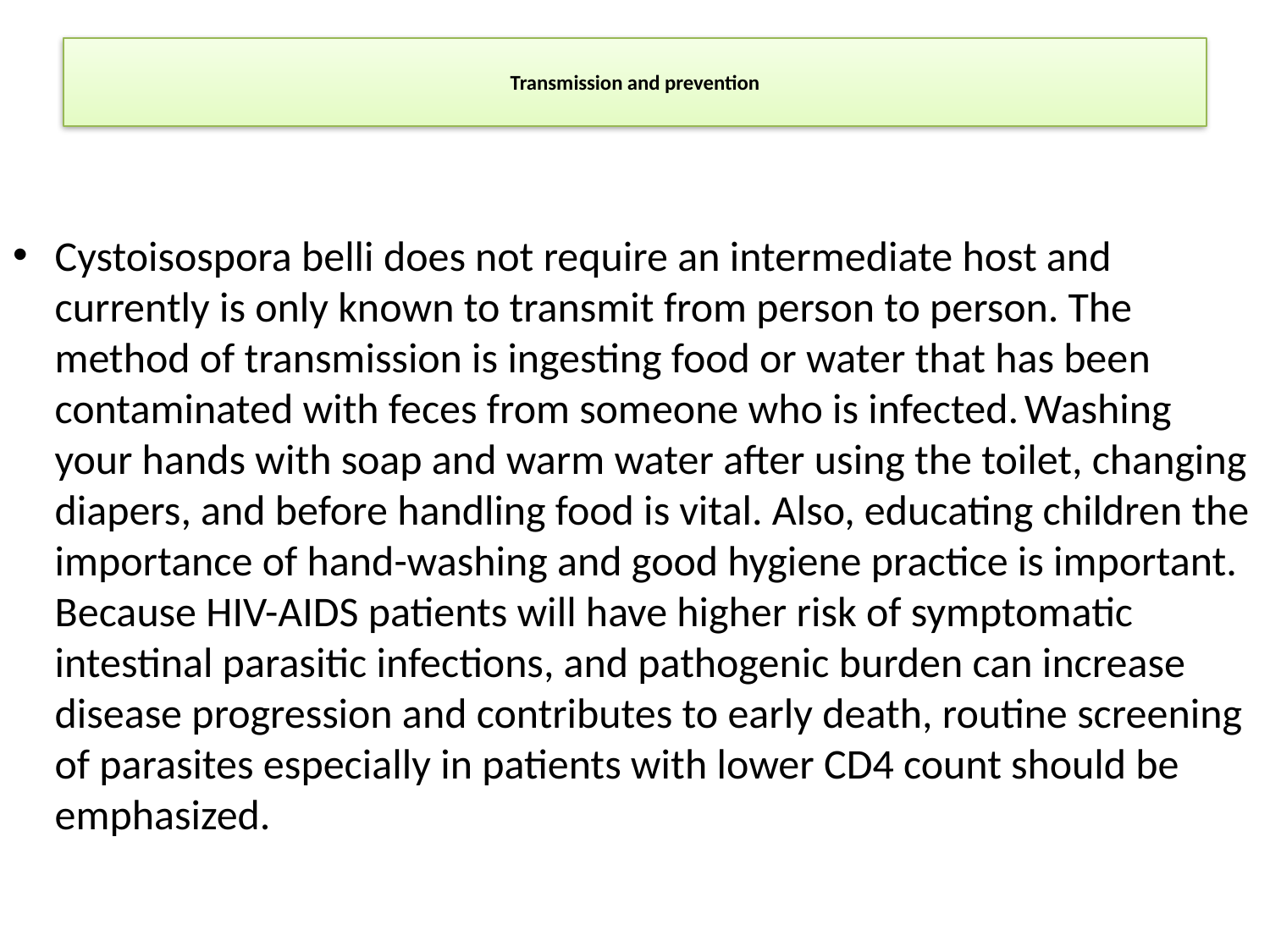

# Transmission and prevention
Cystoisospora belli does not require an intermediate host and currently is only known to transmit from person to person. The method of transmission is ingesting food or water that has been contaminated with feces from someone who is infected. Washing your hands with soap and warm water after using the toilet, changing diapers, and before handling food is vital. Also, educating children the importance of hand-washing and good hygiene practice is important. Because HIV-AIDS patients will have higher risk of symptomatic intestinal parasitic infections, and pathogenic burden can increase disease progression and contributes to early death, routine screening of parasites especially in patients with lower CD4 count should be emphasized.